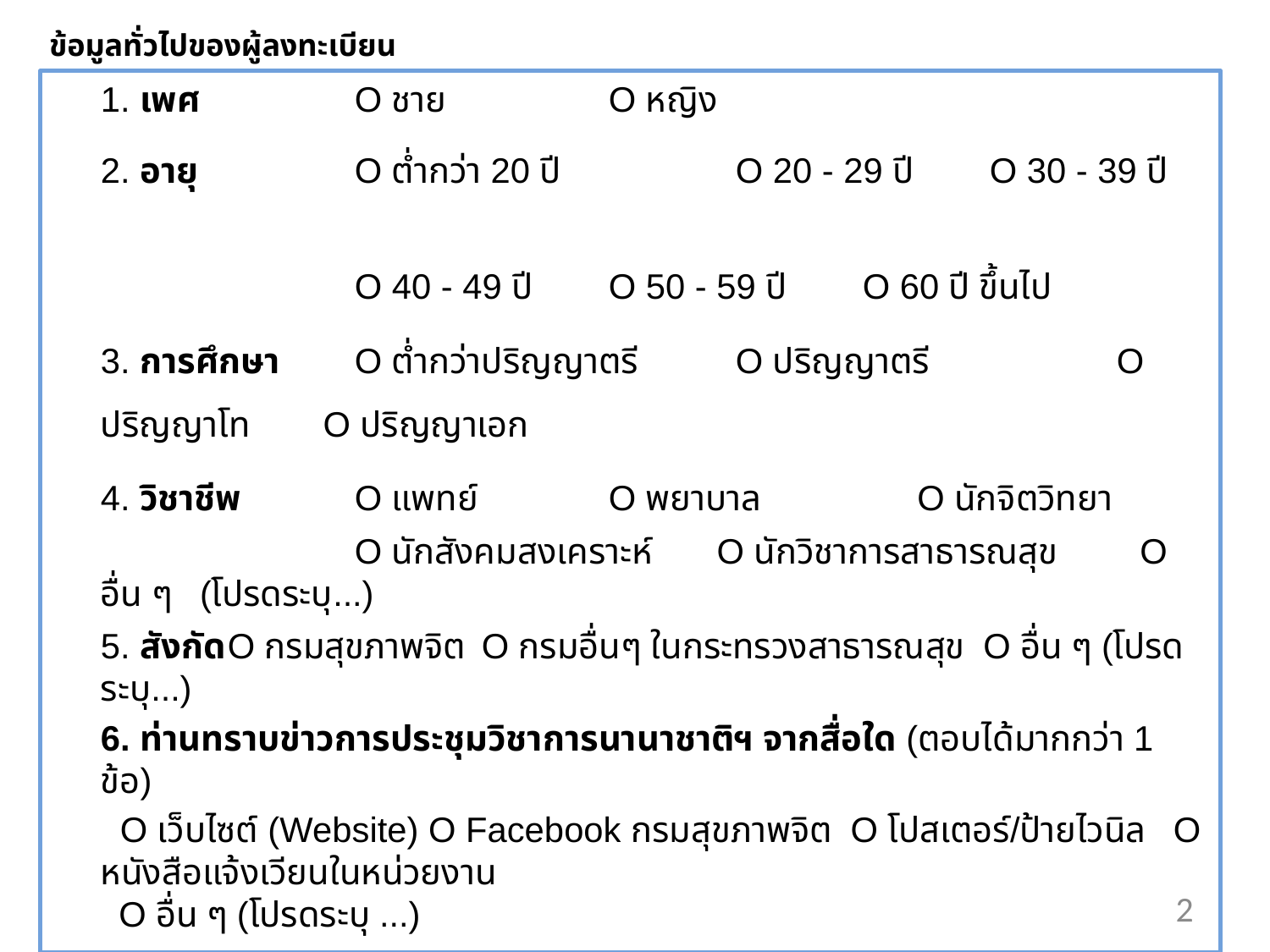

# ข้อมูลทั่วไปของผู้ลงทะเบียน
	1. เพศ		O ชาย		O หญิง
	2. อายุ            	O ต่ำกว่า 20 ปี      	O 20 - 29 ปี    	O 30 - 39 ปี
			O 40 - 49 ปี	O 50 - 59 ปี    	O 60 ปี ขึ้นไป
	3. การศึกษา   	O ต่ำกว่าปริญญาตรี	O ปริญญาตรี       	O ปริญญาโท        O ปริญญาเอก
	4. วิชาชีพ	O แพทย์	     	O พยาบาล          	      O นักจิตวิทยา
			O นักสังคมสงเคราะห์       O นักวิชาการสาธารณสุข         O อื่น ๆ   (โปรดระบุ...)
 	5. สังกัด	O กรมสุขภาพจิต	O กรมอื่นๆ ในกระทรวงสาธารณสุข  O อื่น ๆ (โปรดระบุ...)
	6. ท่านทราบข่าวการประชุมวิชาการนานาชาติฯ จากสื่อใด (ตอบได้มากกว่า 1 ข้อ)
	  O เว็บไซต์ (Website) O Facebook กรมสุขภาพจิต  O โปสเตอร์/ป้ายไวนิล   O หนังสือแจ้งเวียนในหน่วยงาน
  O อื่น ๆ (โปรดระบุ ...)
	7. เหตุผลที่ท่านเข้าร่วมงานประชุมวิชาการนานาชาติ ในครั้งนี้ (ตอบได้มากกว่า 1 ข้อ)
		O ต้องการความรู้เพื่อพัฒนางาน	O ต้องการความรู้เพื่อการดูแลตนเอง/ผู้อื่น
		O นำเสนอผลงานวิชาการ 		O หัวข้อการประชุม/วิทยากรน่าสนใจ	O อื่น ๆ  (โปรดระบุ .......)
	8. ท่านเข้าร่วมประชุมวิชาการนานาชาติฯ บ่อยเพียงใด
		O ครั้งแรก		O 2 – 3 ครั้ง		O 4 – 5 ครั้ง		O 6 ครั้ง ขึ้นไป

2